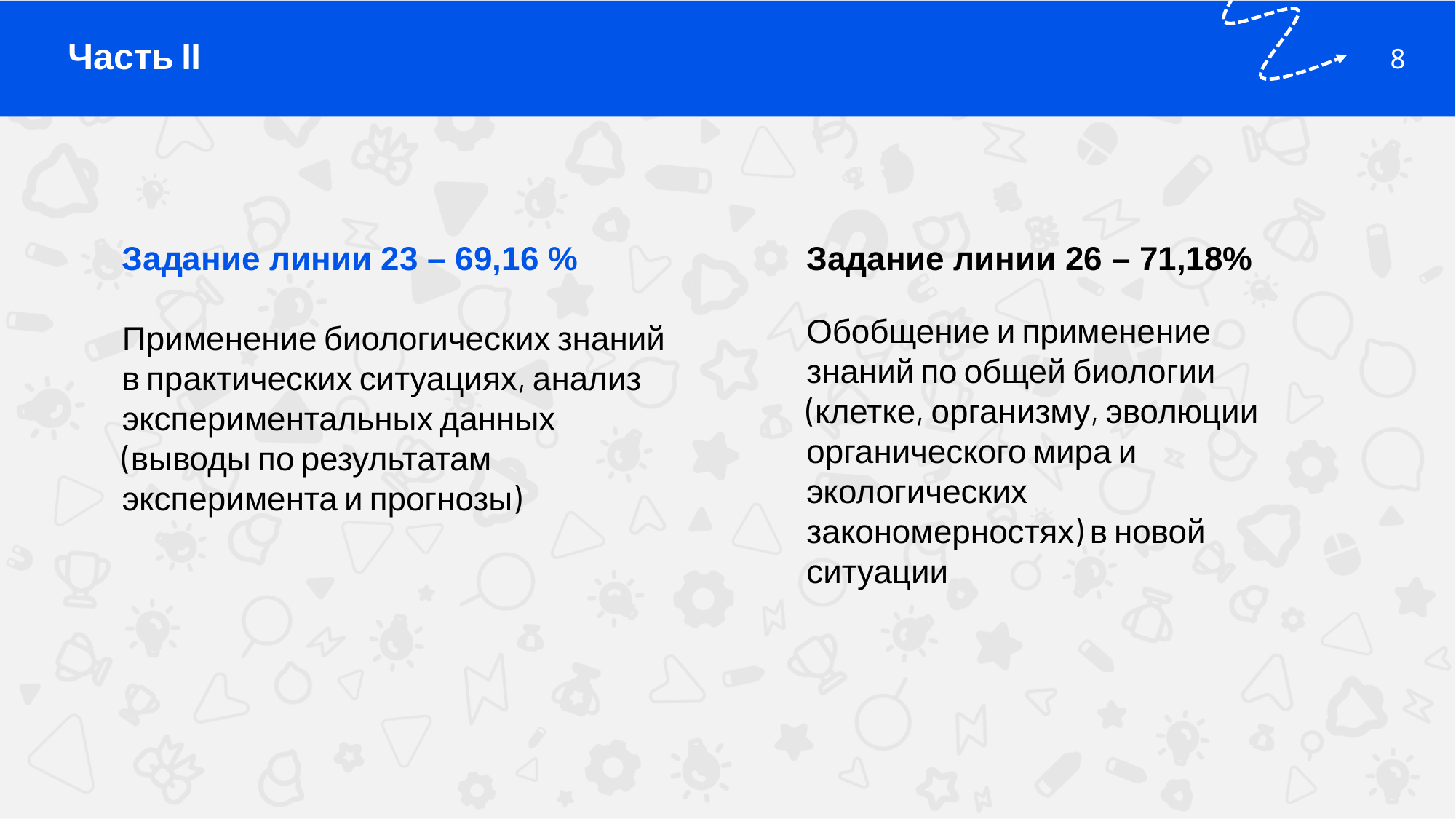

8
Часть II

Задание линии 23 – 69,16 %

Применение биологических знаний в практических ситуациях, анализ экспериментальных данных (выводы по результатам эксперимента и прогнозы)

Задание линии 26 – 71,18%

Обобщение и применение знаний по общей биологии (клетке, организму, эволюции органического мира и экологических закономерностях) в новой ситуации